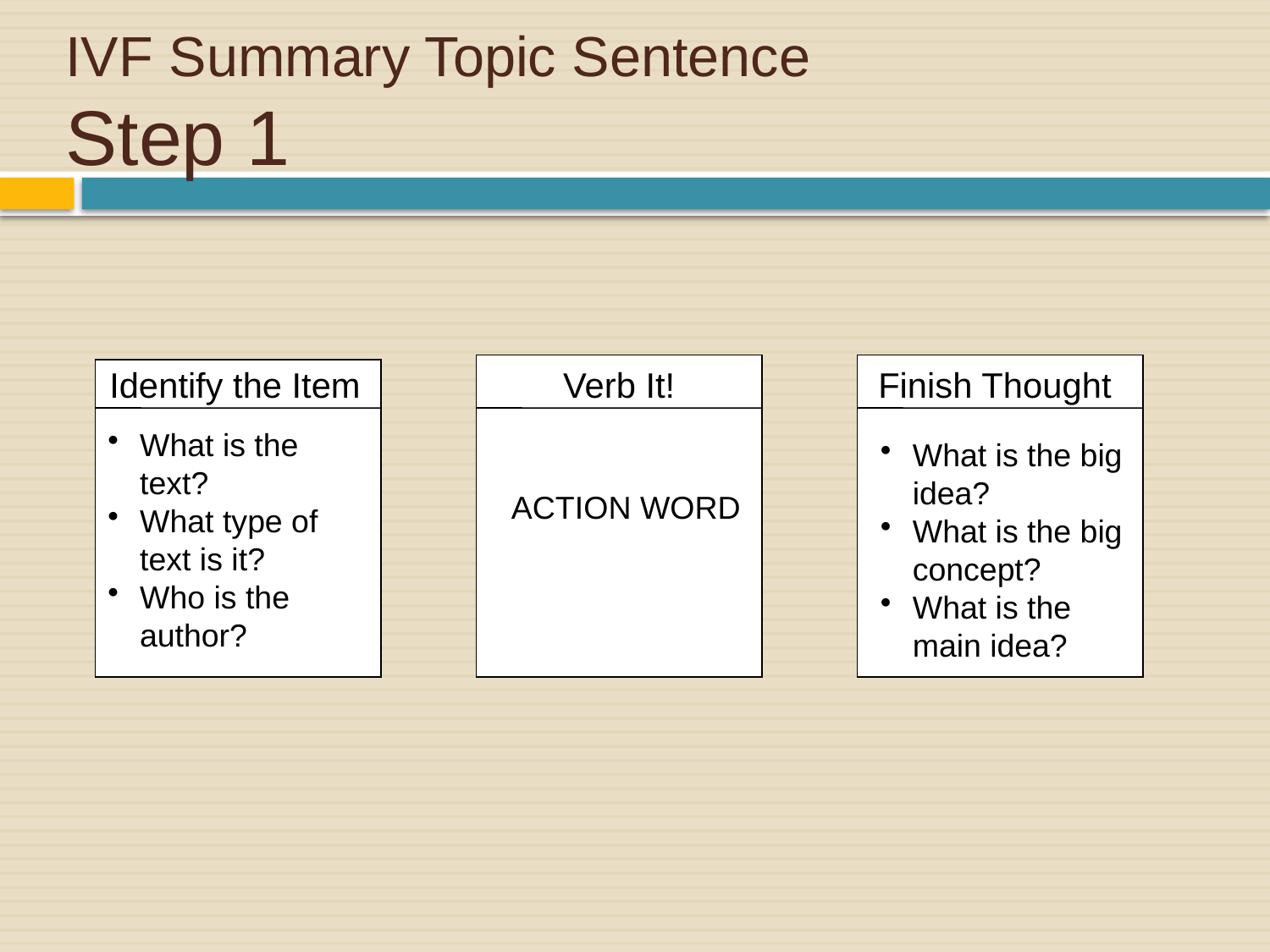

# IVF Summary Topic Sentence Step 1

Verb It!
Finish Thought
Identify the Item

What is the text?
What type of text is it?
Who is the author?

What is the big idea?
What is the big concept?
What is the main idea?
ACTION WORD